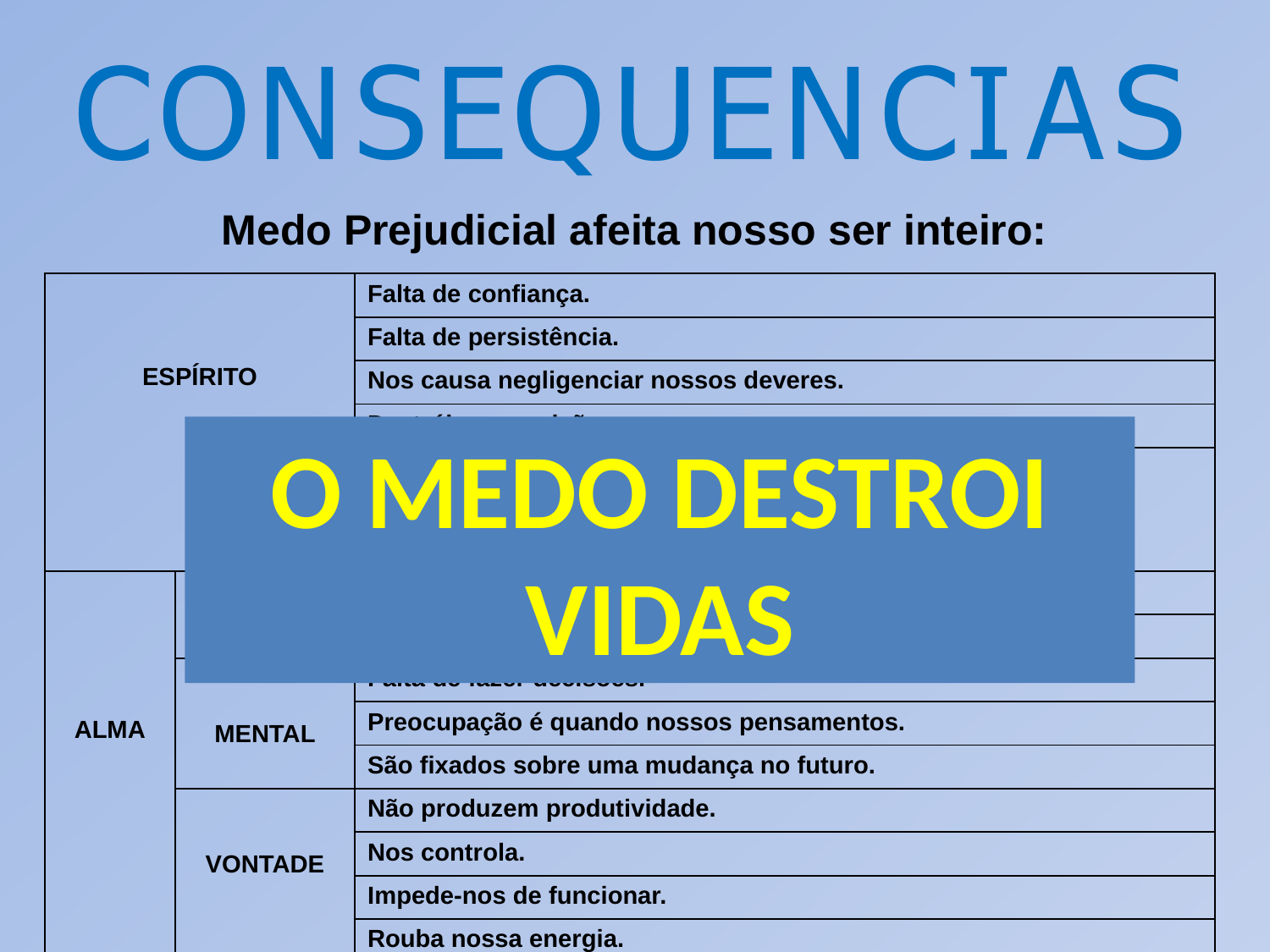

CONSEQUENCIAS

Medo Prejudicial afeita nosso ser inteiro:

| ESPÍRITO |  | Falta de confiança. |
| --- | --- | --- |
|  |  | Falta de persistência. |
|  |  | Nos causa negligenciar nossos deveres. |
|  |  | Destrói nossa visão. |
|  |  | Prejudica nosso evangelismo. |
| ALMA | EMOÇÃO | Nos causa perder esperança. |
|  |  | Tira nossa alegria. |
|  | MENTAL | Falta de fazer decisões. |
|  |  | Preocupação é quando nossos pensamentos. |
|  |  | São fixados sobre uma mudança no futuro. |
|  | VONTADE | Não produzem produtividade. |
|  |  | Nos controla. |
|  |  | Impede-nos de funcionar. |
|  |  | Rouba nossa energia. |
| CORPO |  | Provoca problemas físicos. |
O MEDO DESTROI VIDAS